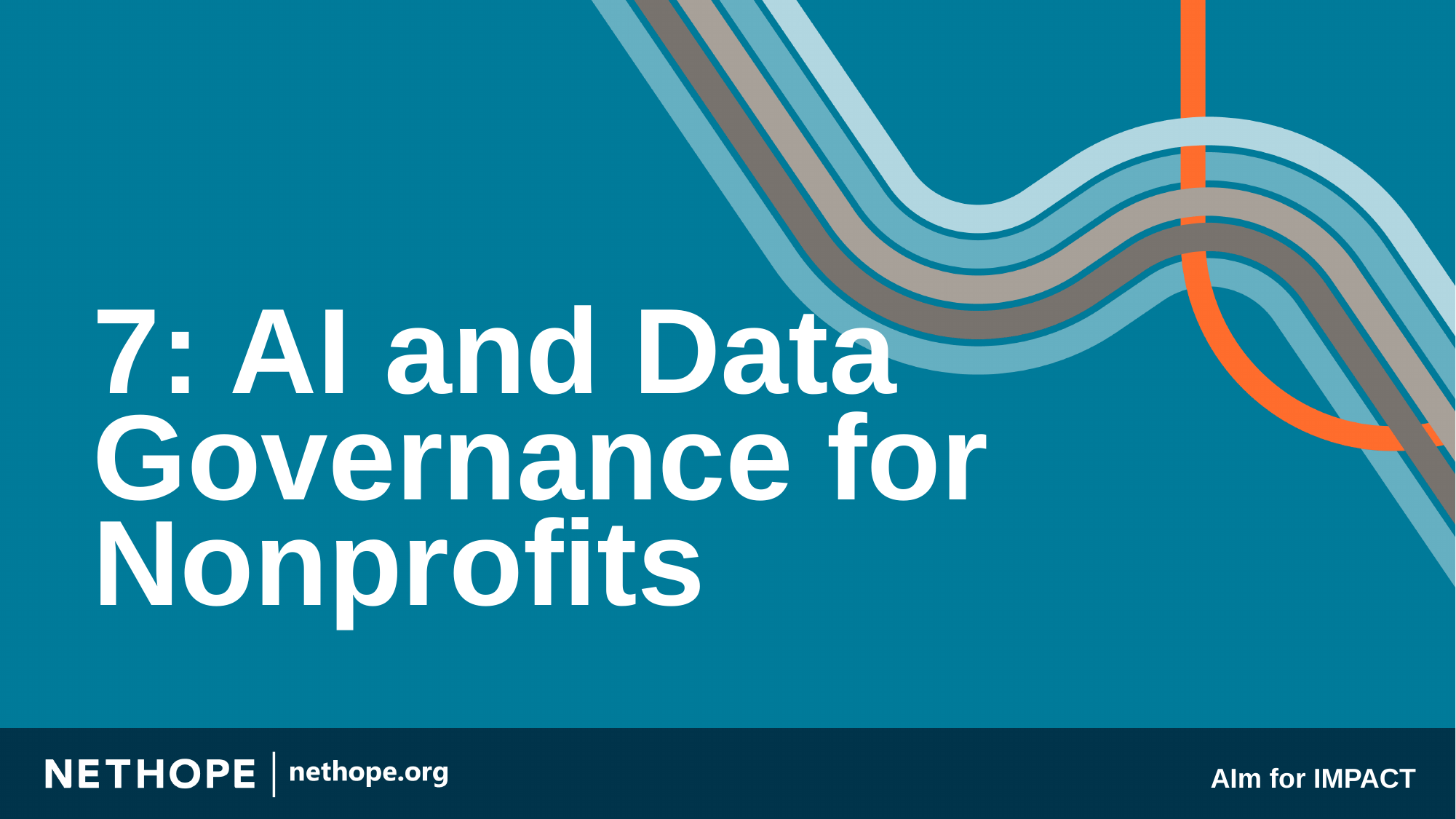

# 7: AI and Data Governance for Nonprofits
AIm for IMPACT